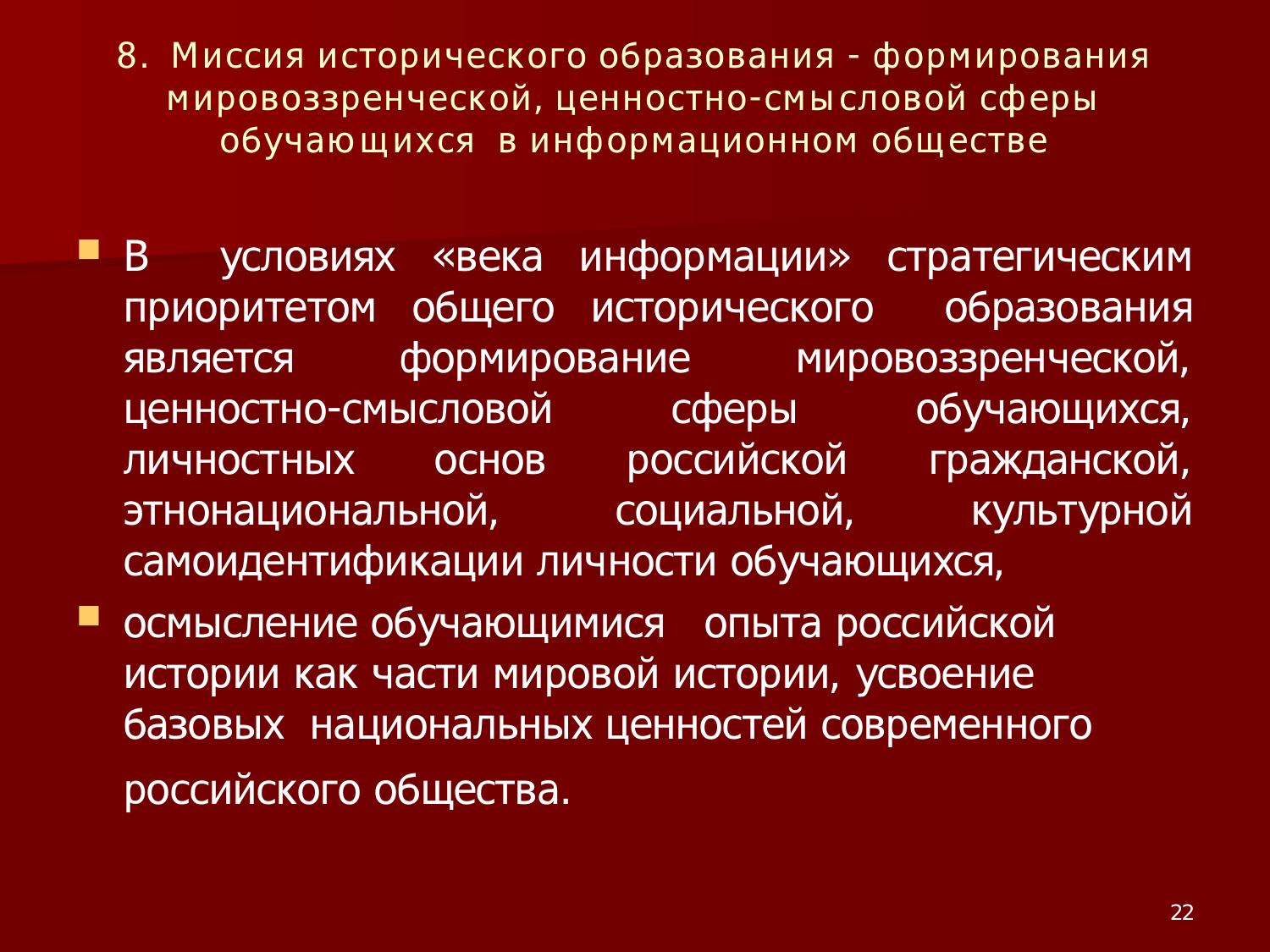

# 8.  Миссия исторического образования - формирования мировоззренческой, ценностно-смысловой сферы обучающихся  в информационном обществе
В  условиях «века информации» стратегическим приоритетом общего исторического  образования является формирование мировоззренческой, ценностно-смысловой сферы обучающихся, личностных основ российской гражданской, этнонациональной, социальной, культурной самоидентификации личности обучающихся,
осмысление обучающимися   опыта российской истории как части мировой истории, усвоение базовых  национальных ценностей современного российского общества.
22